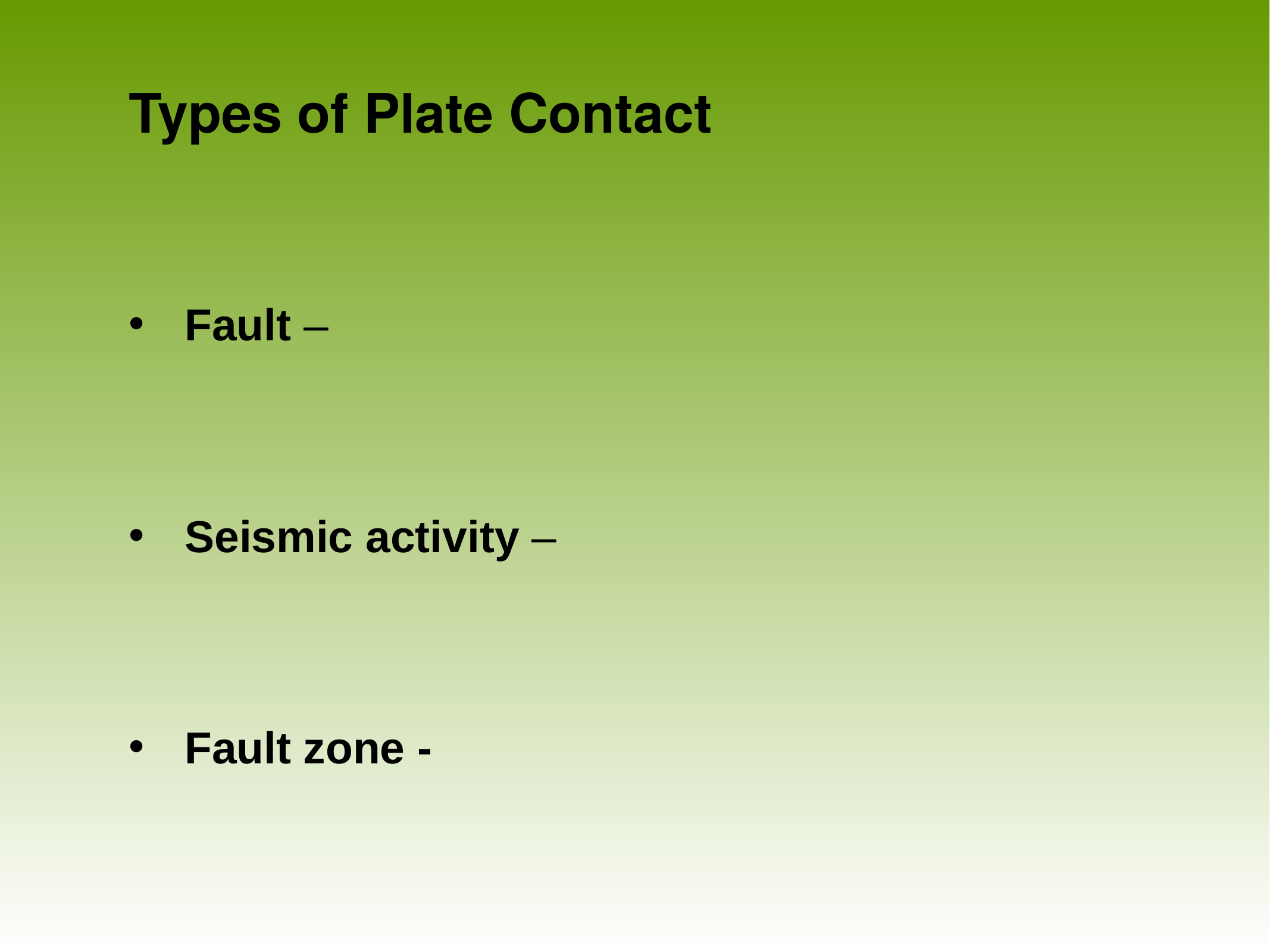

# Types of Plate Contact
Fault –

Seismic activity –

Fault zone -